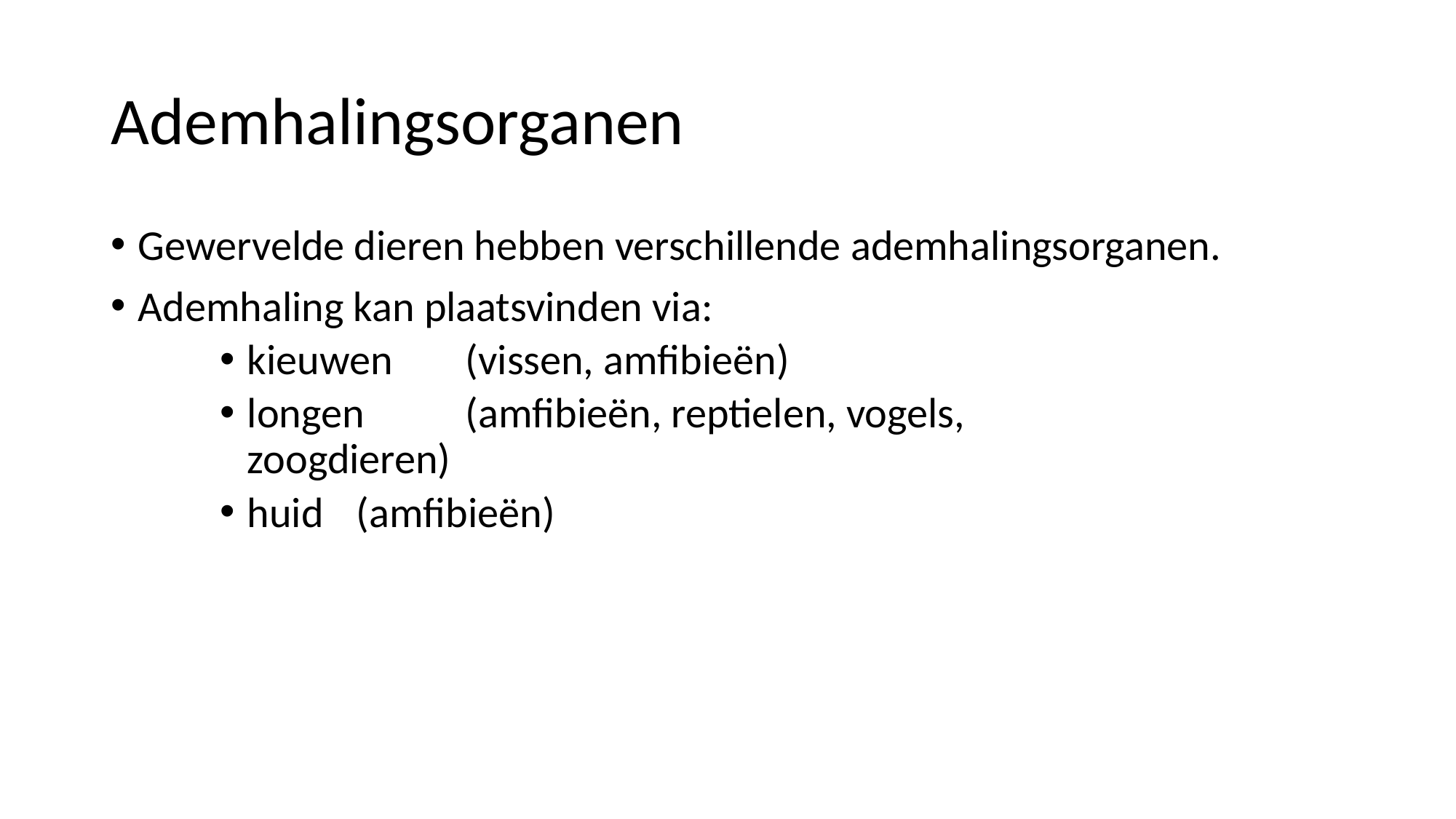

# Ademhalingsorganen
Gewervelde dieren hebben verschillende ademhalingsorganen.
Ademhaling kan plaatsvinden via:
kieuwen 	(vissen, amfibieën)
longen 	(amfibieën, reptielen, vogels, 		     zoogdieren)
huid 	(amfibieën)